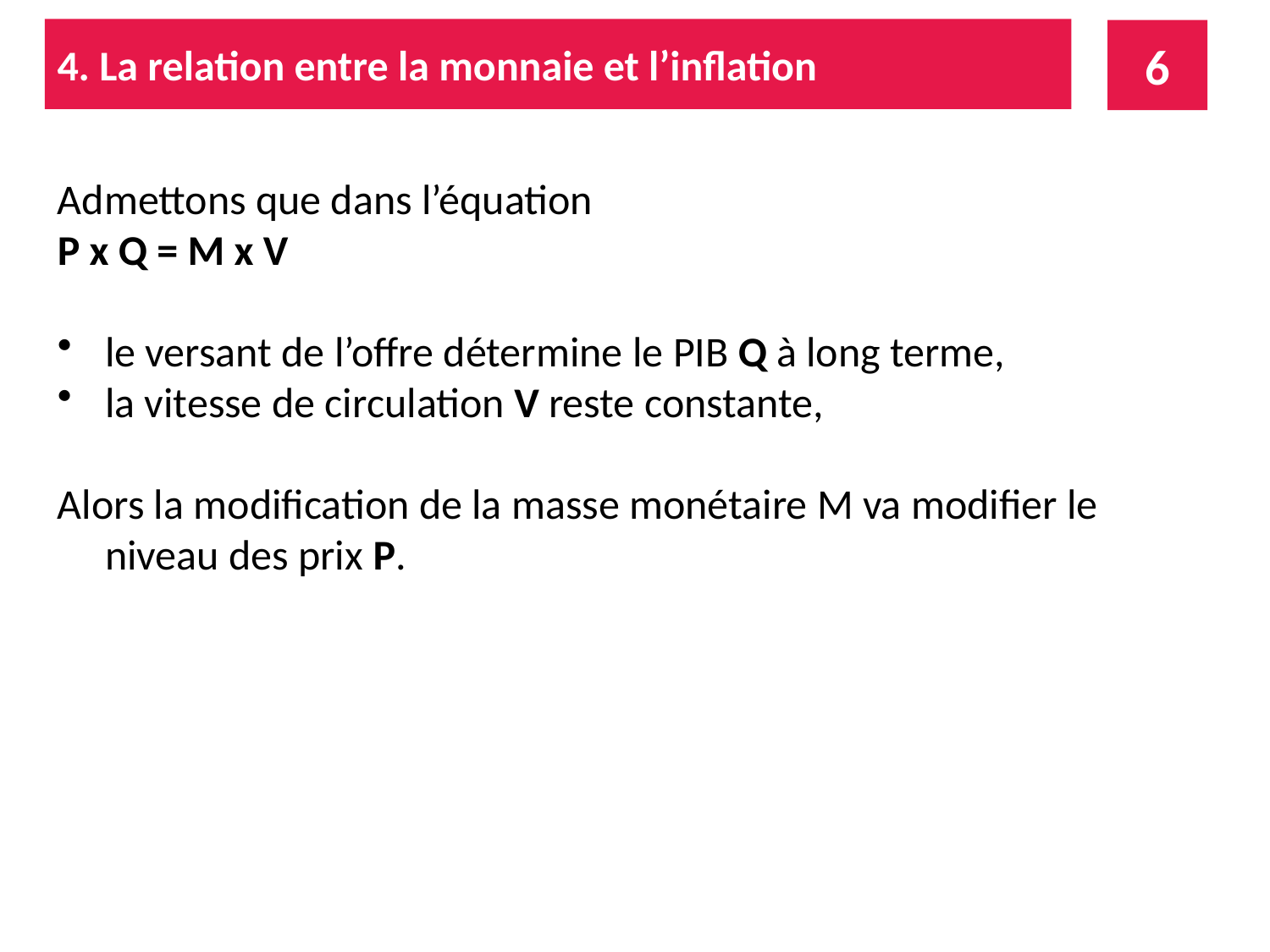

4. La relation entre la monnaie et l’inflation
6

Admettons que dans l’équation
P x Q = M x V

le versant de l’offre détermine le PIB Q à long terme,
la vitesse de circulation V reste constante,

Alors la modification de la masse monétaire M va modifier le niveau des prix P.